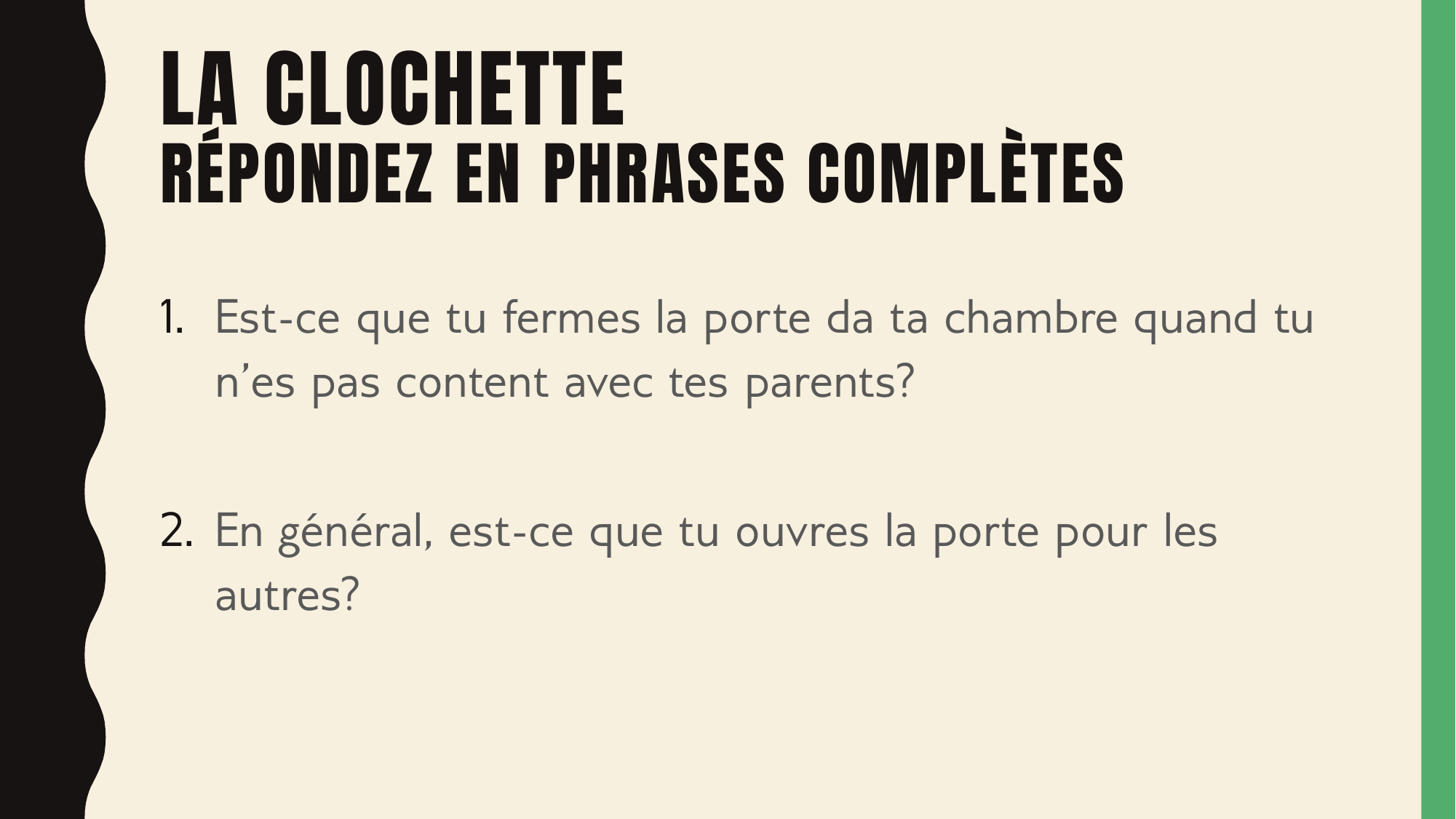

# LA CLOCHETTE Répondez en phrases complètes
Est-ce que tu fermes la porte da ta chambre quand tu n’es pas content avec tes parents?

En général, est-ce que tu ouvres la porte pour les autres?